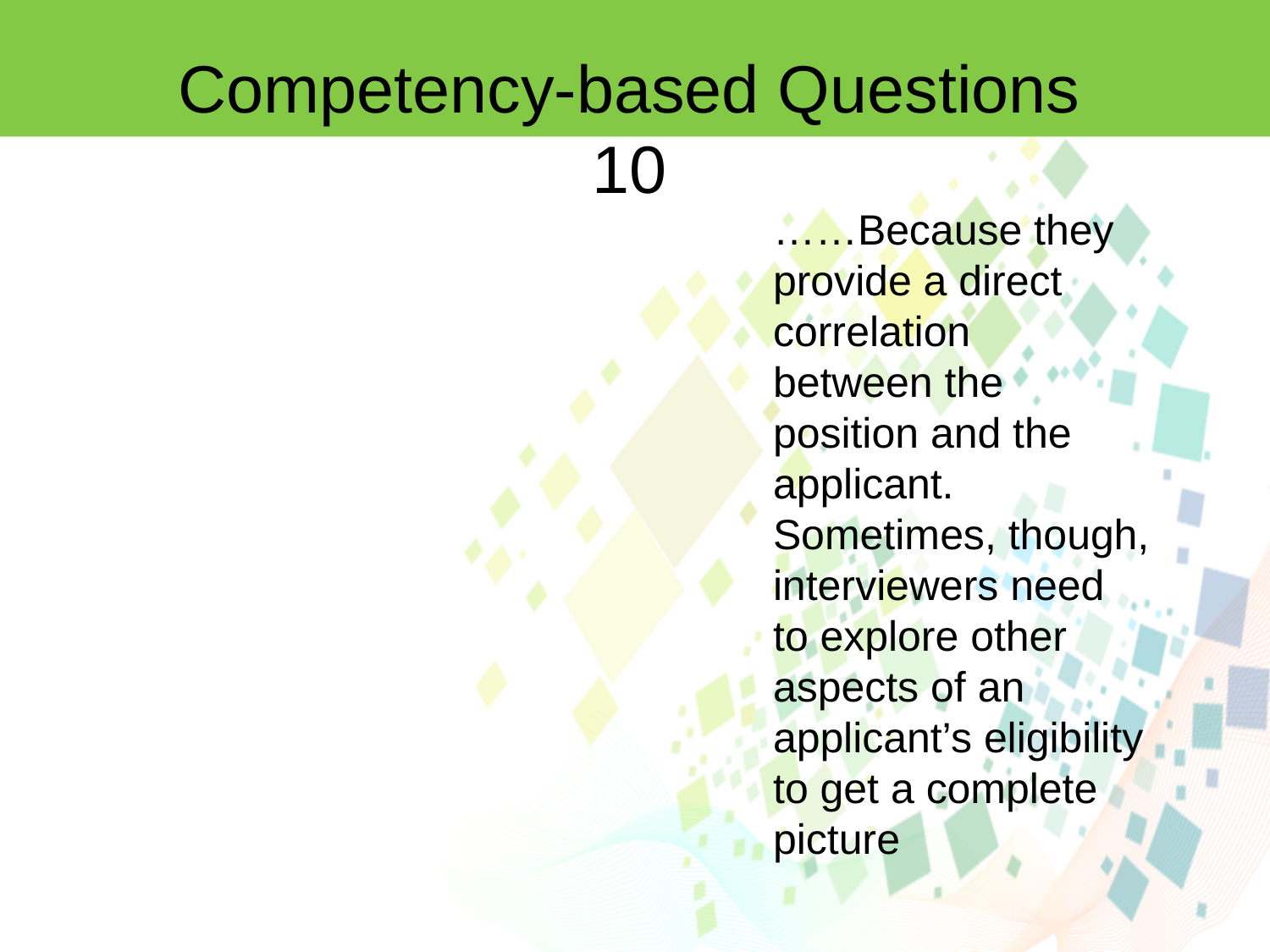

Competency-based Questions 10
……Because they provide a direct correlation
between the position and the applicant. Sometimes, though, interviewers need
to explore other aspects of an applicant’s eligibility to get a complete picture